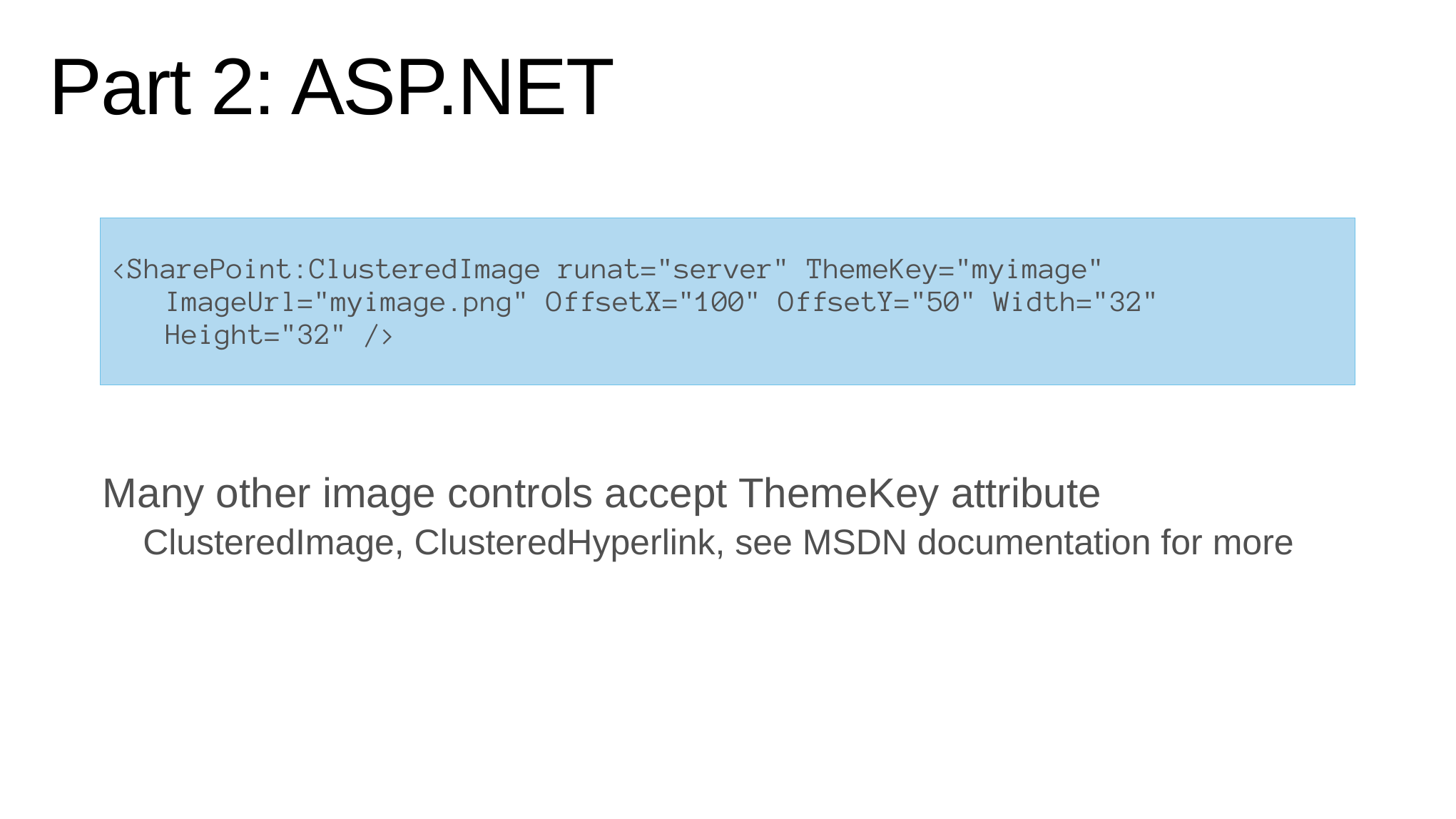

# Part 2: ASP.NET
<SharePoint:ClusteredImage runat="server" ThemeKey="myimage" ImageUrl="myimage.png" OffsetX="100" OffsetY="50" Width="32" Height="32" />
Many other image controls accept ThemeKey attribute
ClusteredImage, ClusteredHyperlink, see MSDN documentation for more